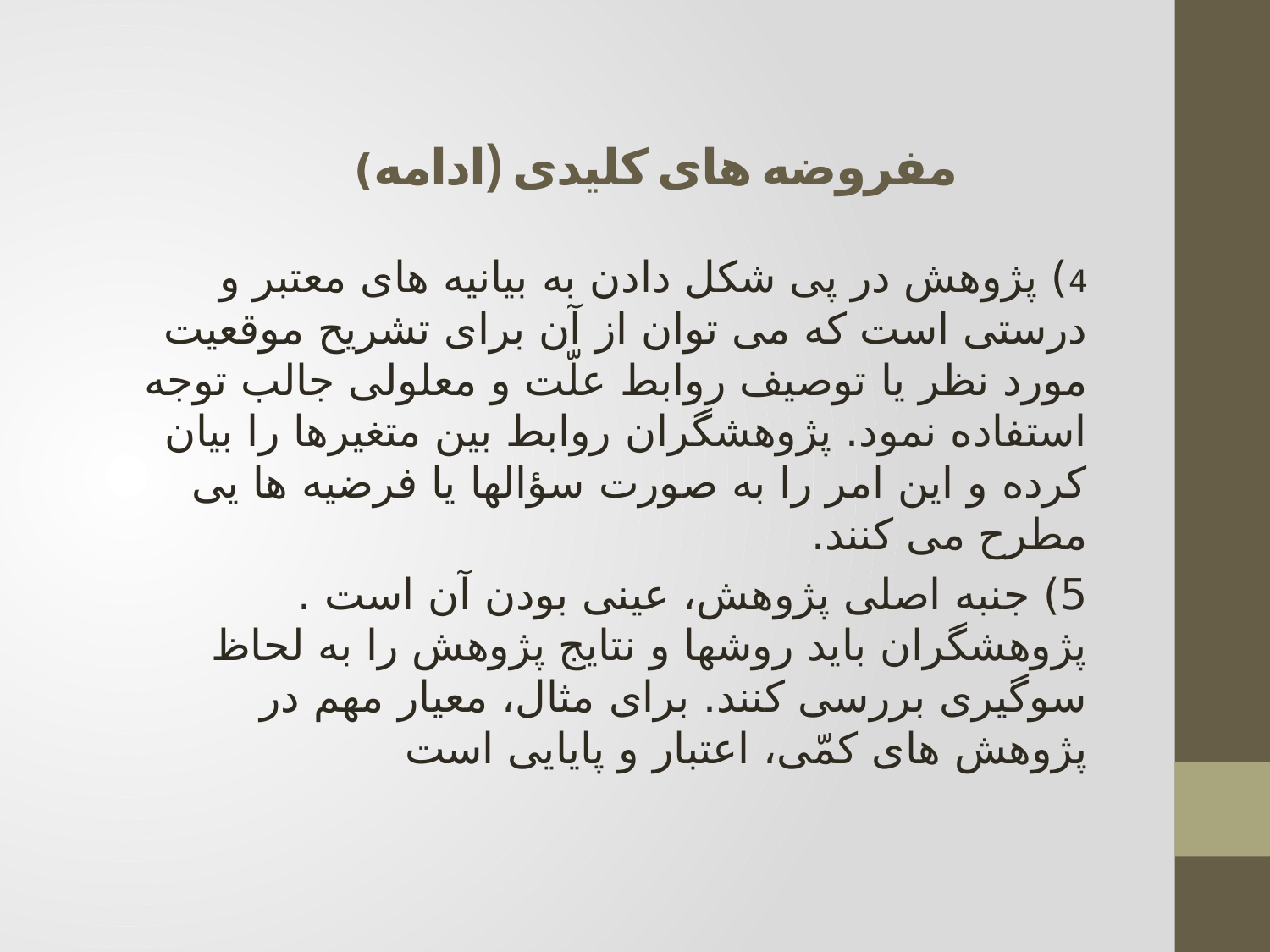

# مفروضه های کلیدی (ادامه)
4) پژوهش در پی شکل دادن به بیانیه های معتبر و درستی است که می توان از آن برای تشریح موقعیت مورد نظر یا توصیف روابط علّت و معلولی جالب توجه استفاده نمود. پژوهشگران روابط بین متغیرها را بیان کرده و این امر را به صورت سؤالها یا فرضیه ها یی مطرح می کنند.
5) جنبه اصلی پژوهش، عینی بودن آن است . پژوهشگران باید روشها و نتایج پژوهش را به لحاظ سوگیری بررسی کنند. برای مثال، معیار مهم در پژوهش های کمّی، اعتبار و پایایی است